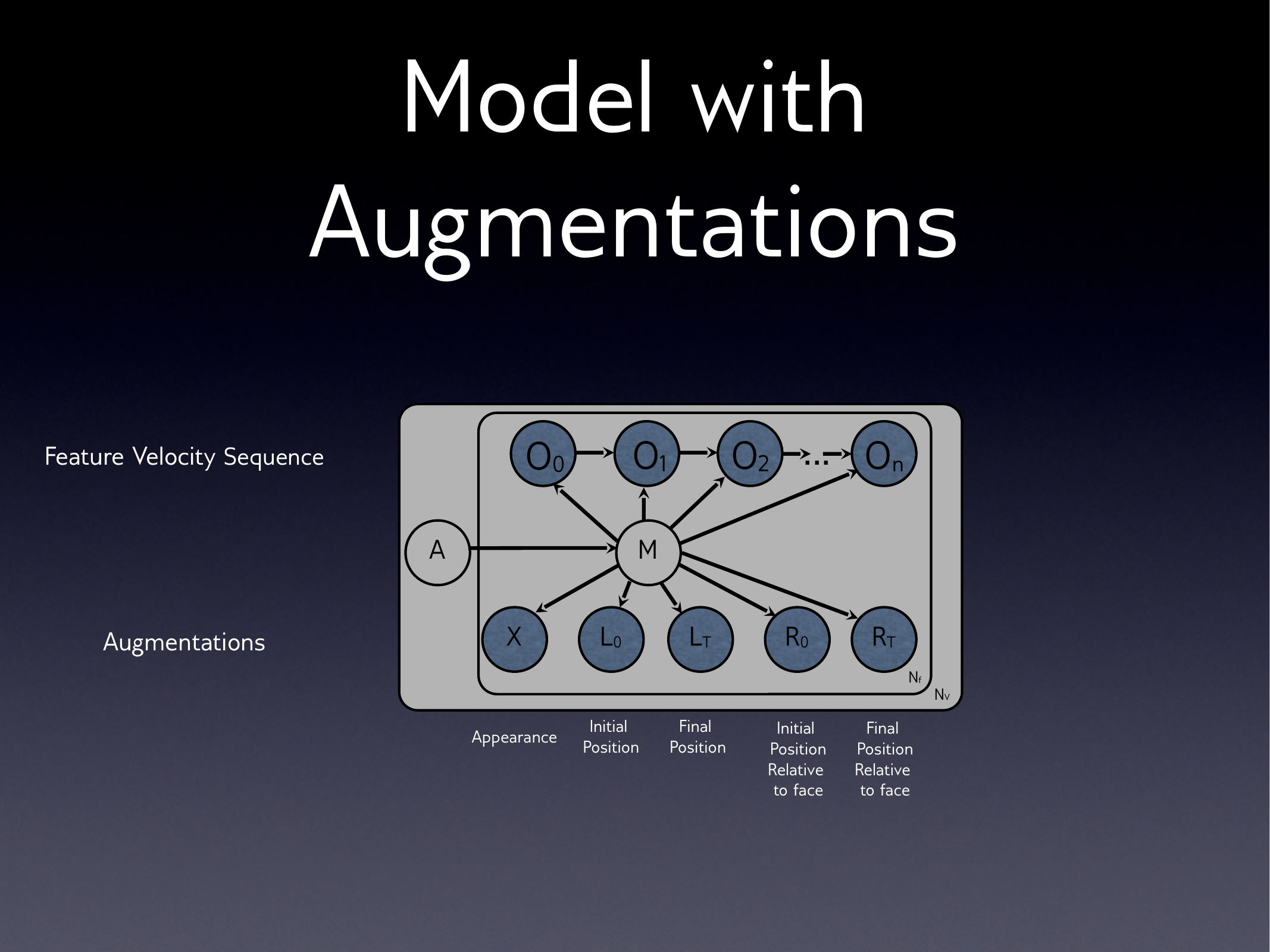

# Model with Augmentations

...

O1

O0
On
O2
Feature Velocity Sequence

A
M

X
L0
LT
R0
RT

Augmentations
Nf
NV
Initial
Position
Final
Position
Initial
Position
Relative
to face
Final
Position
Relative
to face
Appearance